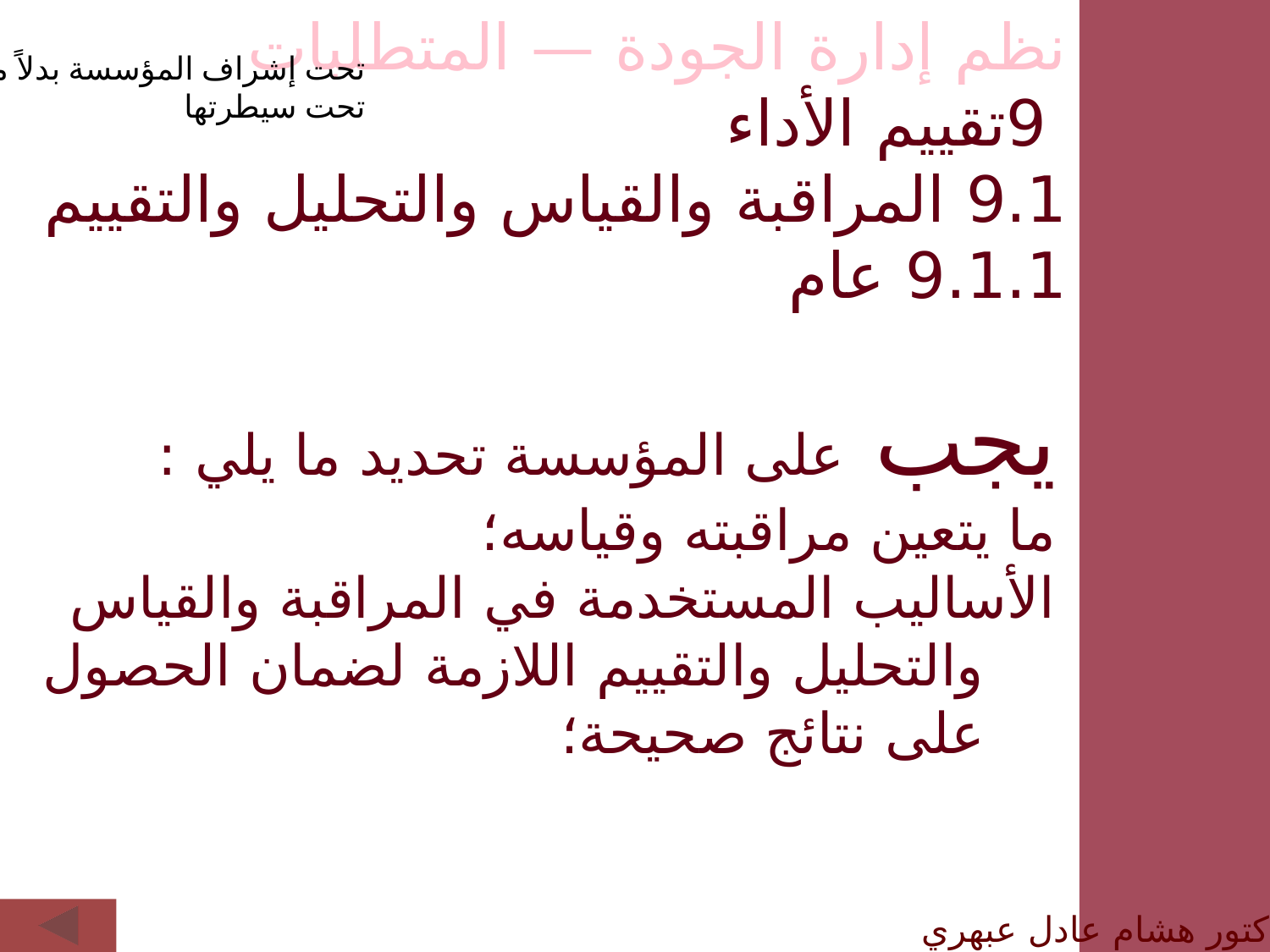

نظم إدارة الجودة — المتطلبات
 9تقييم الأداء
9.1 المراقبة والقياس والتحليل والتقييم
9.1.1 عام

تحت إشراف المؤسسة بدلاً من
تحت سيطرتها
يجب على المؤسسة تحديد ما يلي :
ما يتعين مراقبته وقياسه؛
الأساليب المستخدمة في المراقبة والقياس والتحليل والتقييم اللازمة لضمان الحصول على نتائج صحيحة؛

الدكتور هشام عادل عبهري